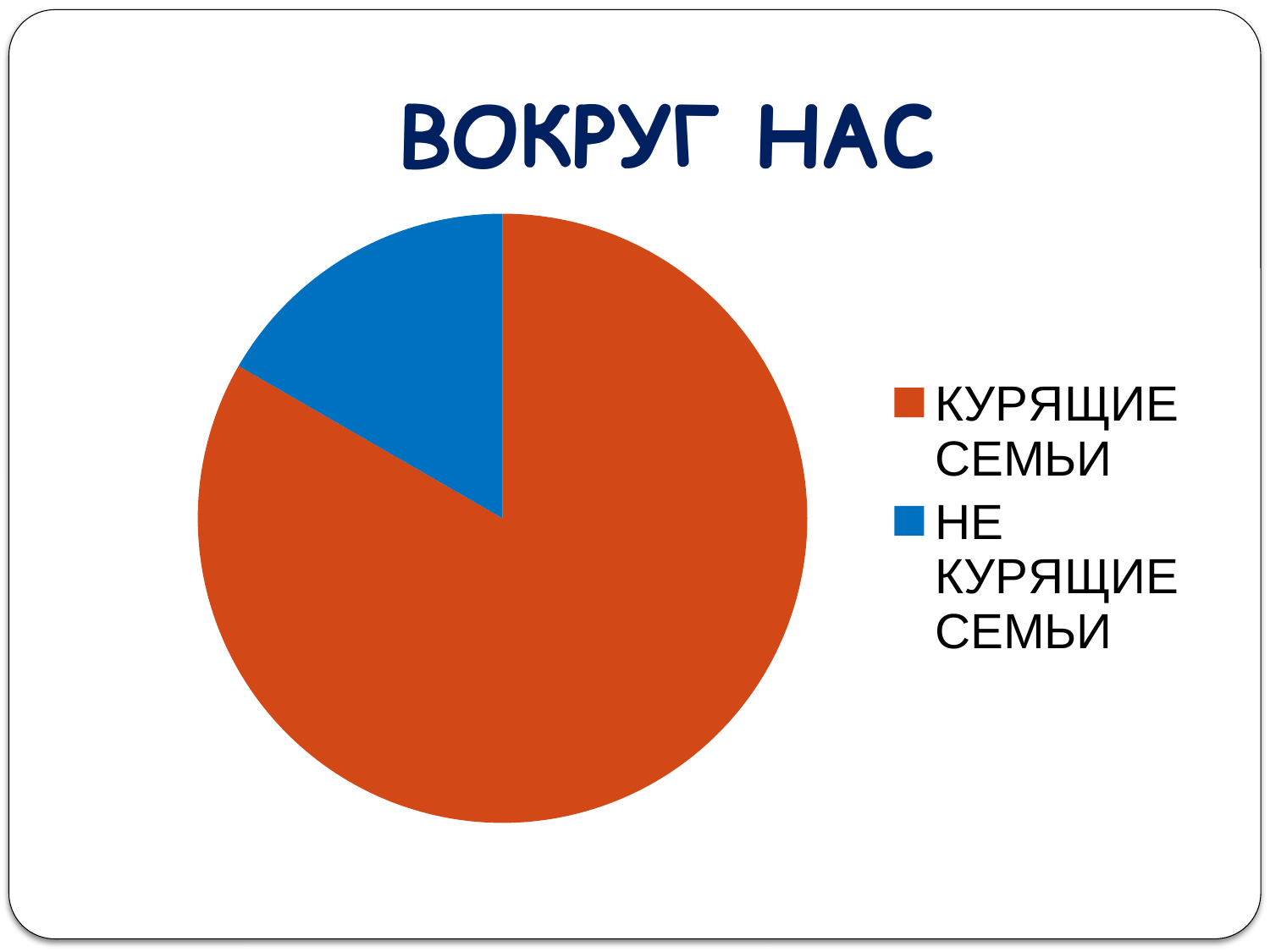

# ВОКРУГ НАС

### Chart

| Category | Столбец1 |
|---|---|
| КУРЯЩИЕ СЕМЬИ | 70.0 |
| НЕ КУРЯЩИЕ СЕМЬИ | 14.0 |